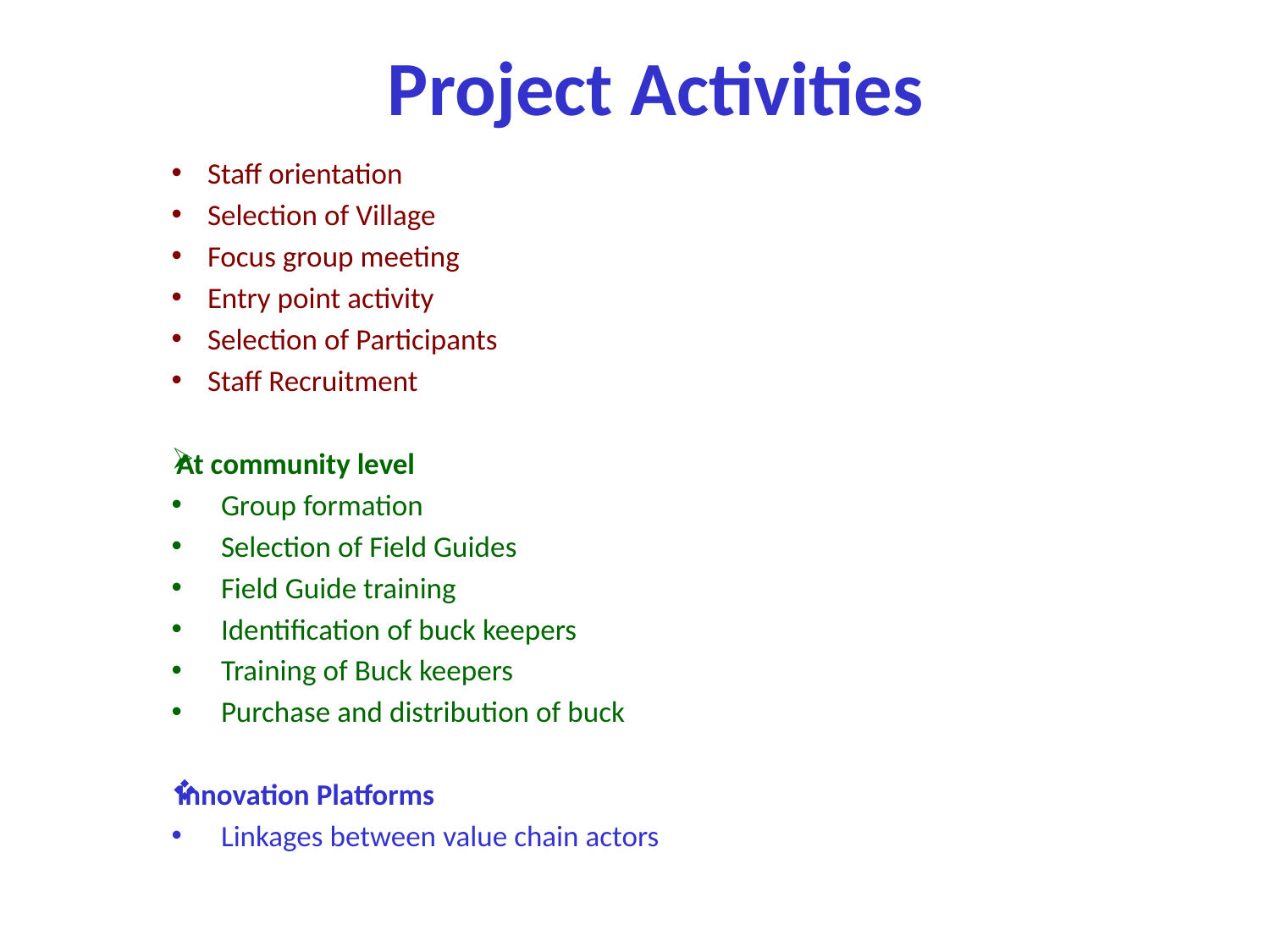

# Project Activities
     Staff orientation
     Selection of Village
     Focus group meeting
     Entry point activity
     Selection of Participants
     Staff Recruitment

At community level
       Group formation
       Selection of Field Guides
       Field Guide training
       Identification of buck keepers
       Training of Buck keepers
       Purchase and distribution of buck

Innovation Platforms
       Linkages between value chain actors